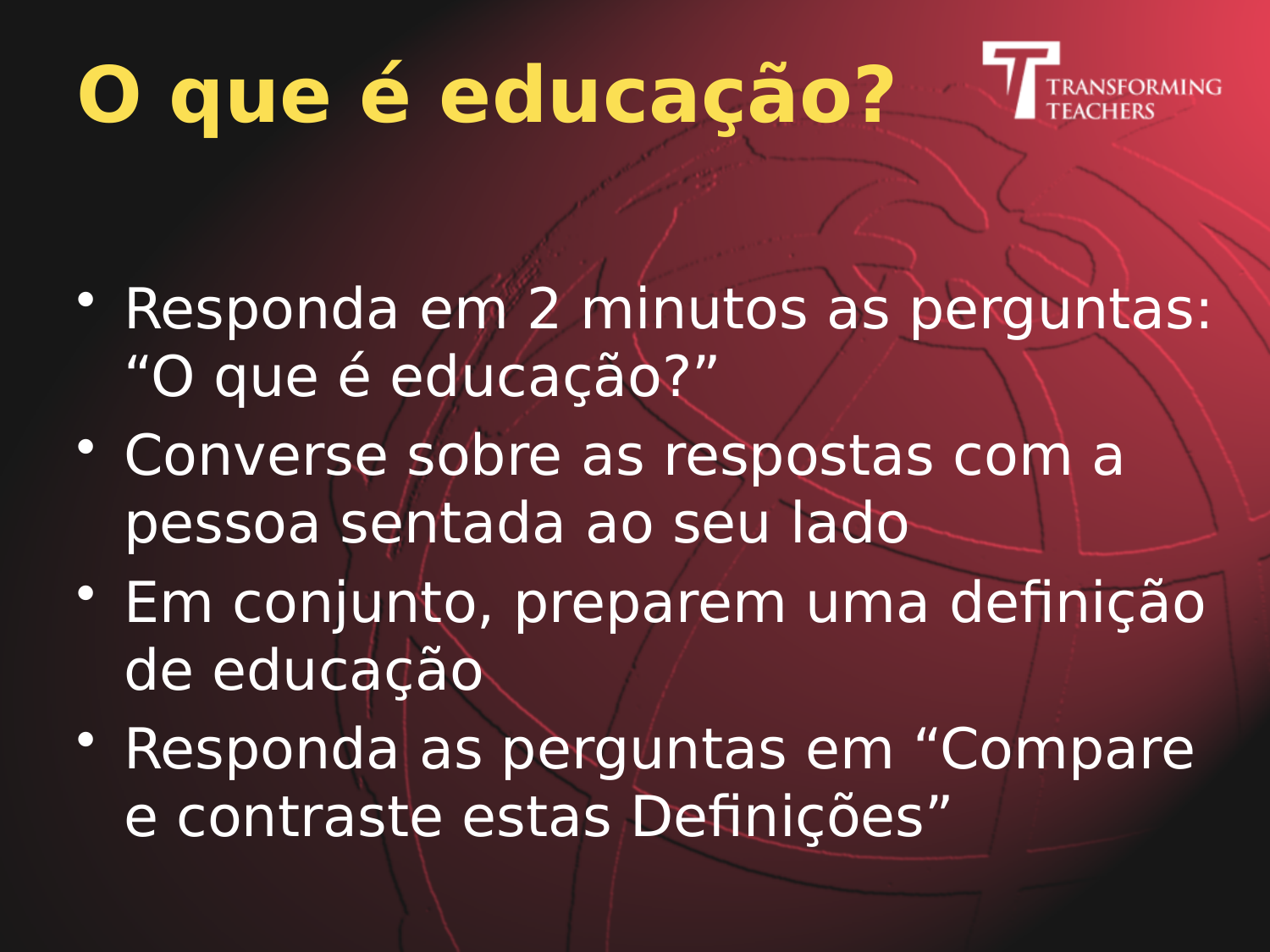

# O que é educação?
Responda em 2 minutos as perguntas: “O que é educação?”
Converse sobre as respostas com a pessoa sentada ao seu lado
Em conjunto, preparem uma definição de educação
Responda as perguntas em “Compare e contraste estas Definições”